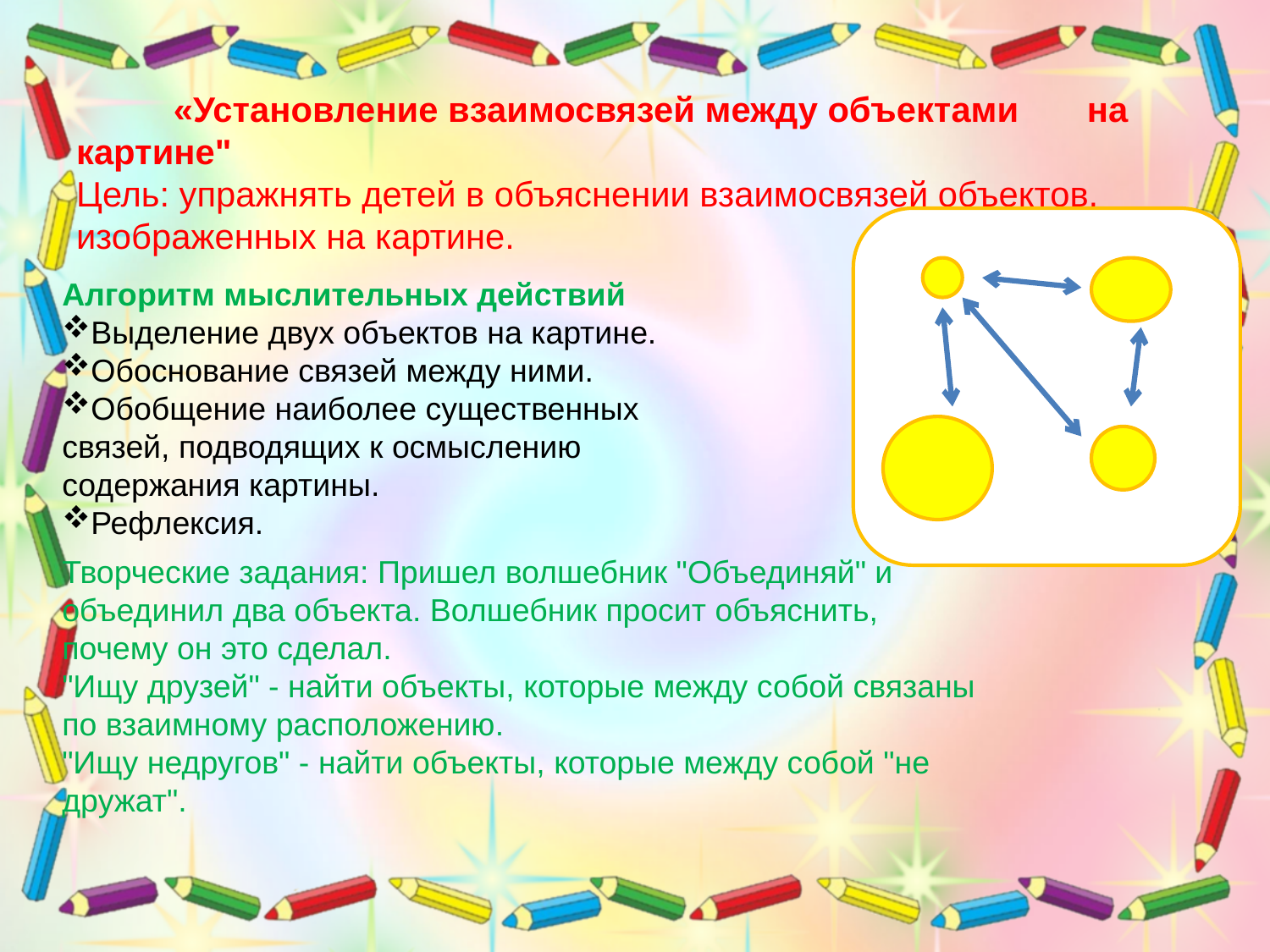

# «Установление взаимосвязей между объектами       на картине" Цель: упражнять детей в объяснении взаимосвязей объектов, изображенных на картине.

Алгоритм мыслительных действий
Выделение двух объектов на картине.
Обоснование связей между ними.
Обобщение наиболее существенных связей, подводящих к осмыслению содержания картины.
Рефлексия.

Творческие задания: Пришел волшебник "Объединяй" и объединил два объекта. Волшебник просит объяснить, почему он это сделал.
"Ищу друзей" - найти объекты, которые между собой связаны по взаимному расположению.
"Ищу недругов" - найти объекты, которые между собой "не дружат".